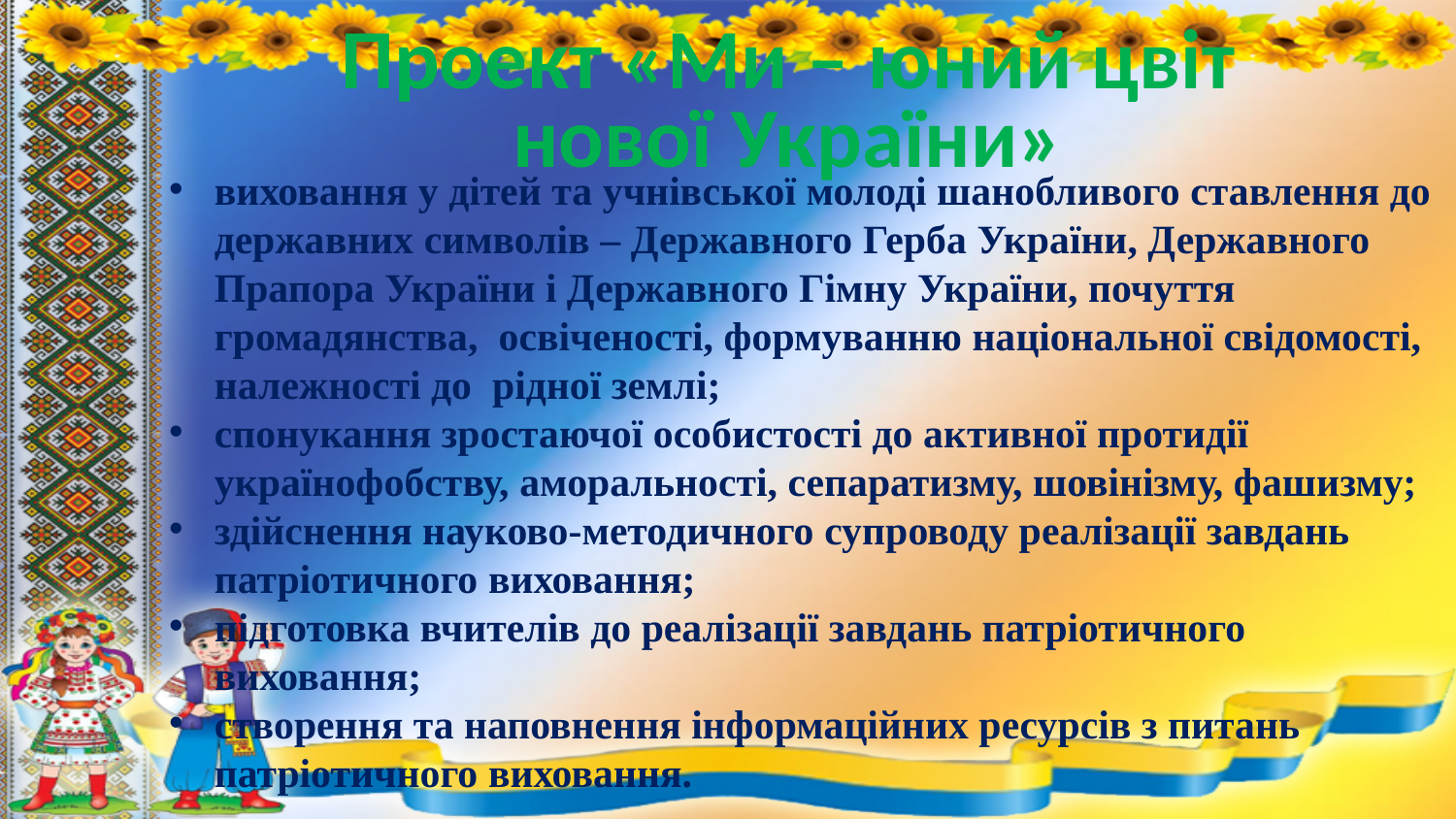

# Проект «Ми – юний цвіт нової України»
виховання у дітей та учнівської молоді шанобливого ставлення до державних символів – Державного Герба України, Державного Прапора України і Державного Гімну України, почуття громадянства,  освіченості, формуванню національної свідомості, належності до  рідної землі;
спонукання зростаючої особистості до активної протидії українофобству, аморальності, сепаратизму, шовінізму, фашизму;
здійснення науково-методичного супроводу реалізації завдань патріотичного виховання;
підготовка вчителів до реалізації завдань патріотичного виховання;
створення та наповнення інформаційних ресурсів з питань патріотичного виховання.